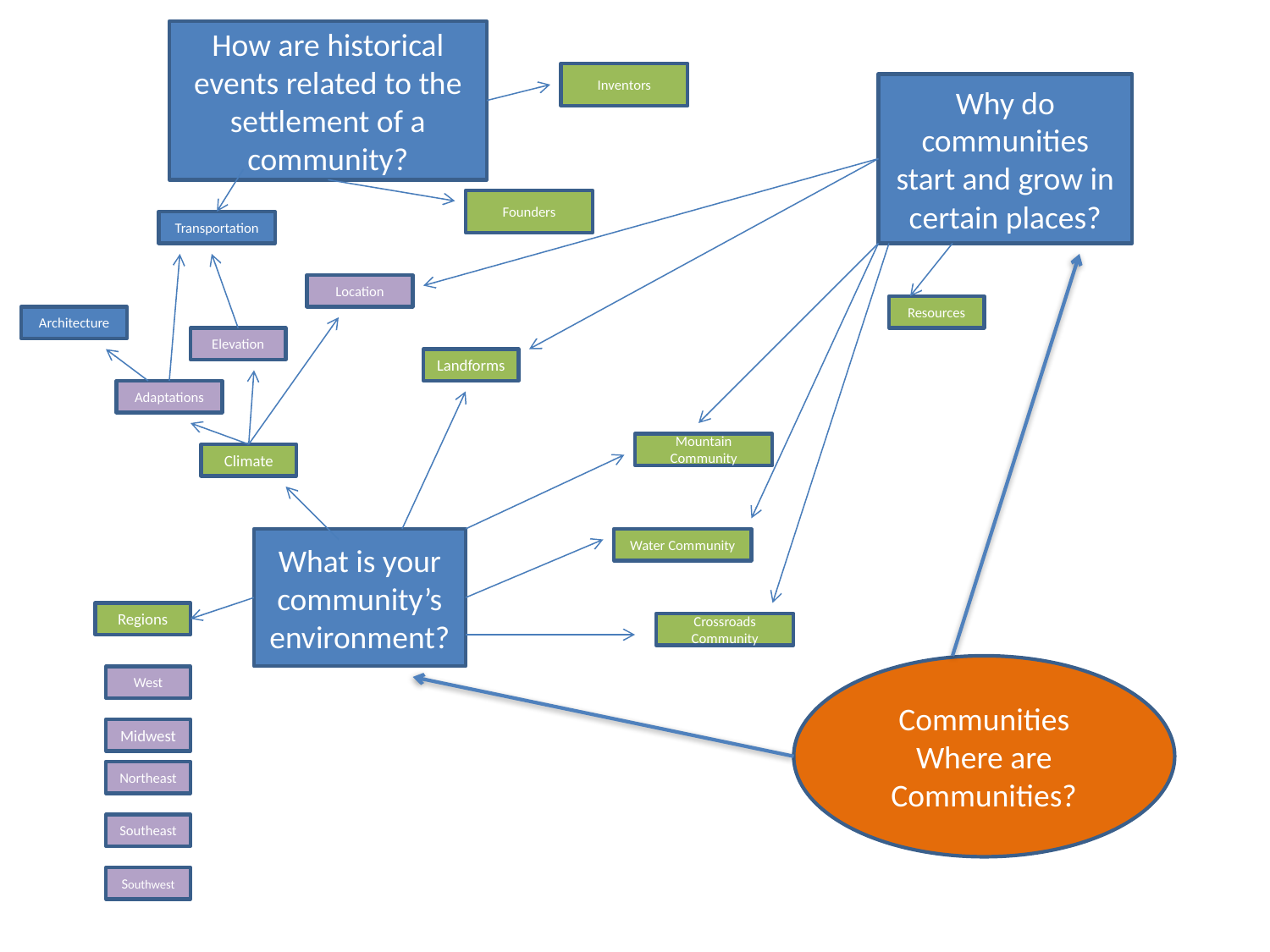

How are historical events related to the settlement of a community?
Inventors
Why do communities start and grow in certain places?
Founders
Transportation
Location
Resources
Architecture
Elevation
Landforms
Adaptations
Mountain Community
Climate
What is your community’s environment?
Water Community
Regions
Crossroads Community
Communities
Where are Communities?
West
Midwest
Northeast
Southeast
Southwest